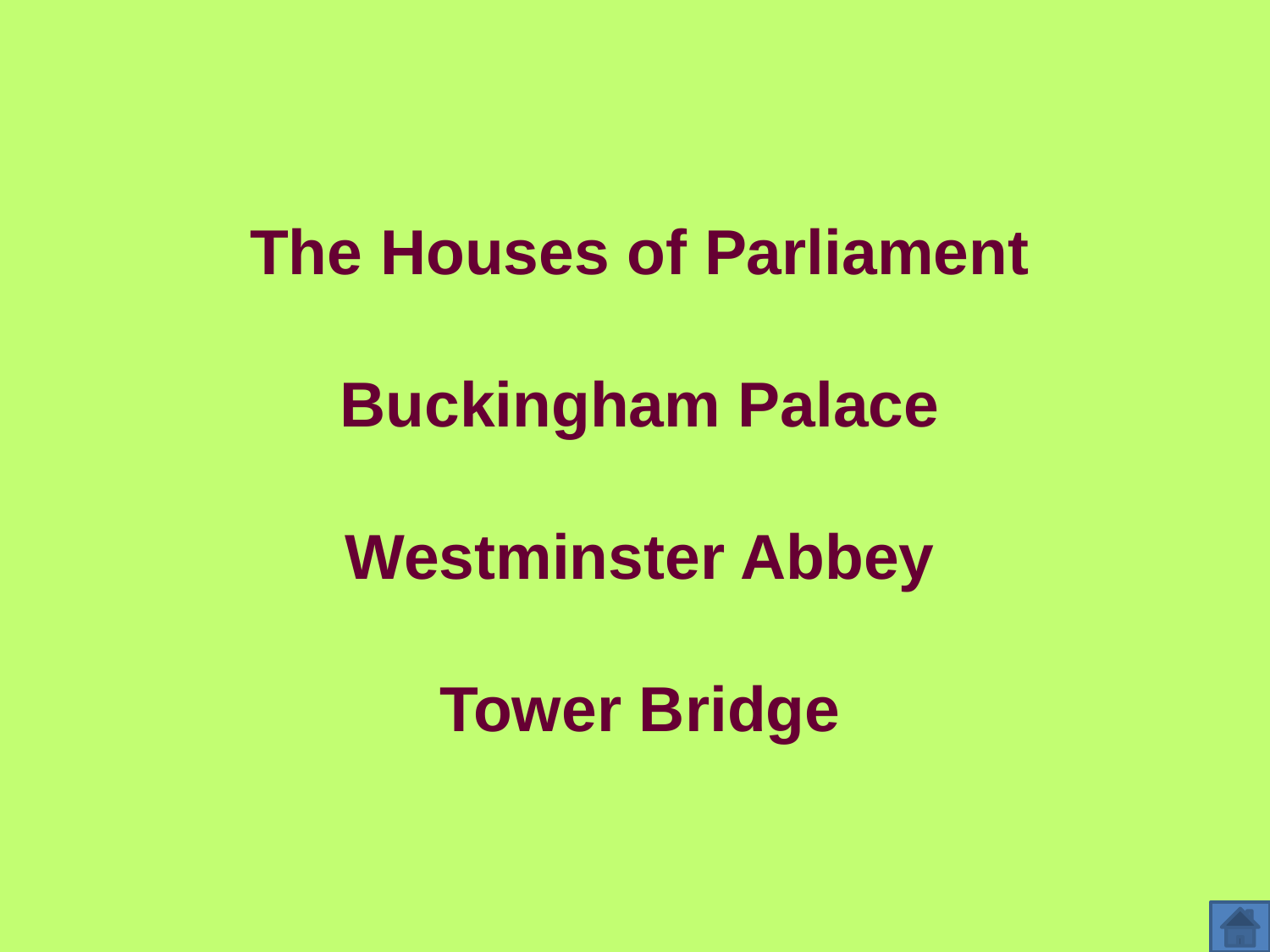

The Houses of Parliament
Buckingham Palace
Westminster Abbey
Tower Bridge